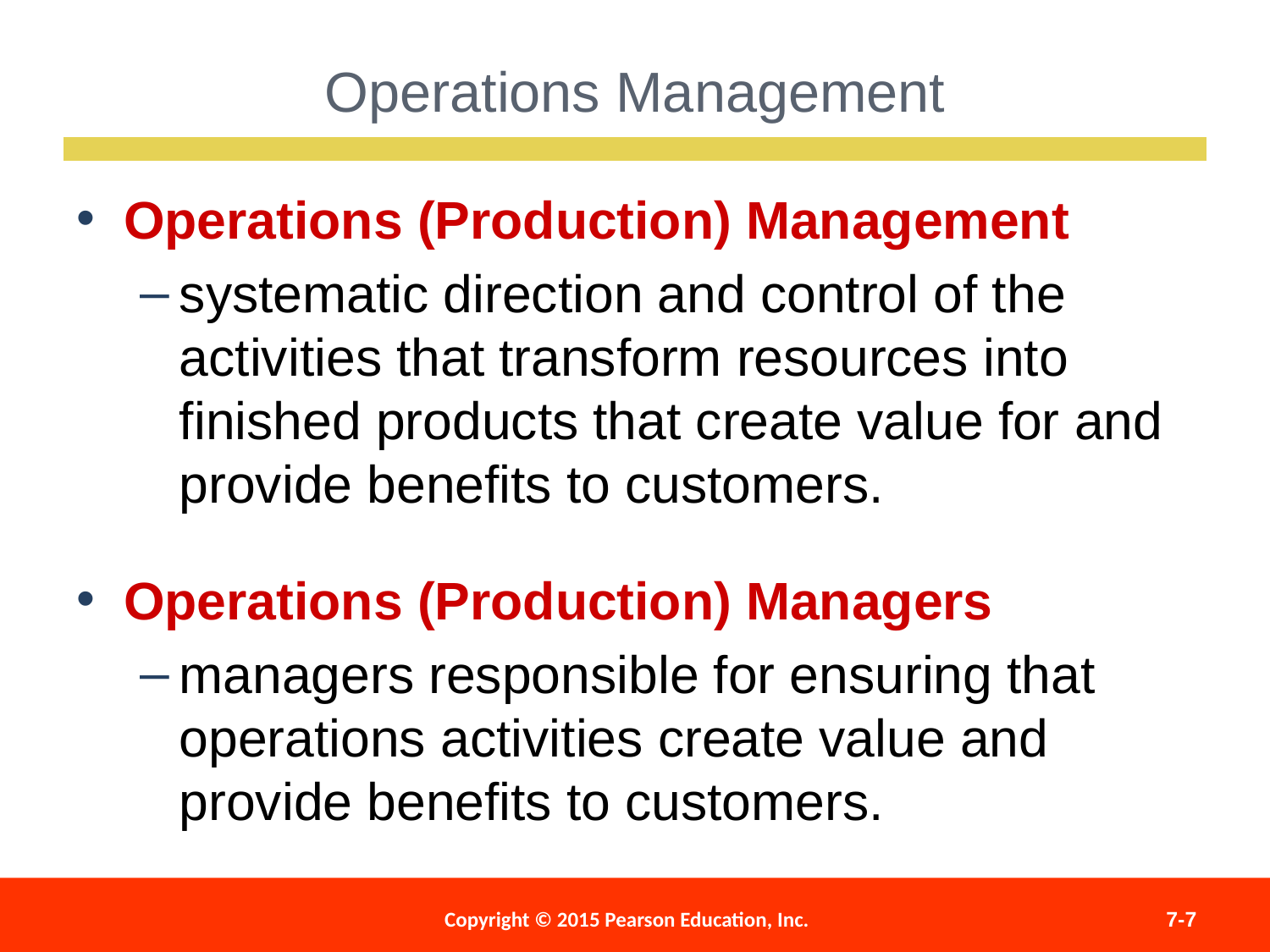

Operations Management
Operations (Production) Management
systematic direction and control of the activities that transform resources into finished products that create value for and provide benefits to customers.

Operations (Production) Managers
managers responsible for ensuring that operations activities create value and provide benefits to customers.